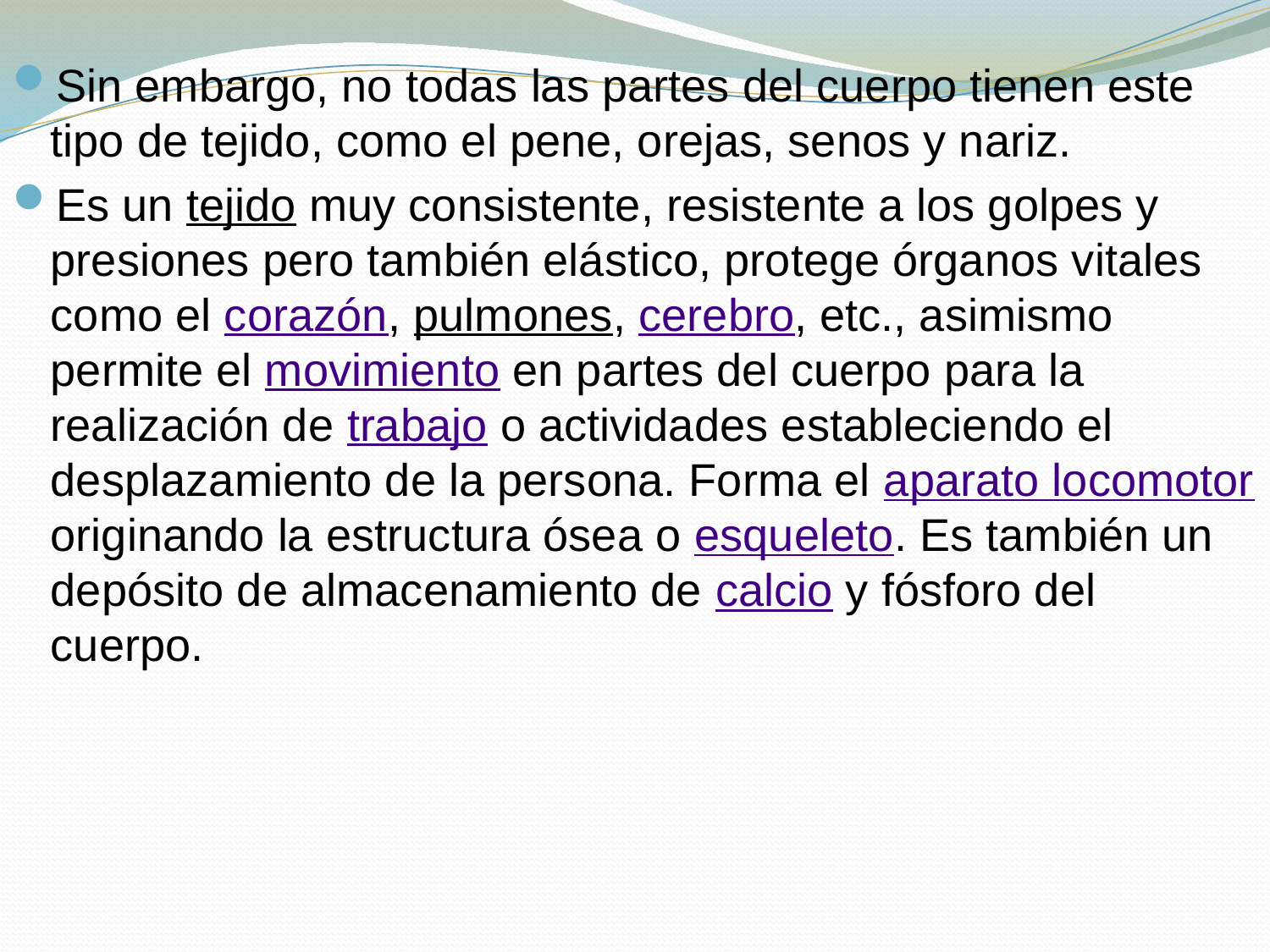

Sin embargo, no todas las partes del cuerpo tienen este tipo de tejido, como el pene, orejas, senos y nariz.
Es un tejido muy consistente, resistente a los golpes y presiones pero también elástico, protege órganos vitales como el corazón, pulmones, cerebro, etc., asimismo permite el movimiento en partes del cuerpo para la realización de trabajo o actividades estableciendo el desplazamiento de la persona. Forma el aparato locomotor originando la estructura ósea o esqueleto. Es también un depósito de almacenamiento de calcio y fósforo del cuerpo.